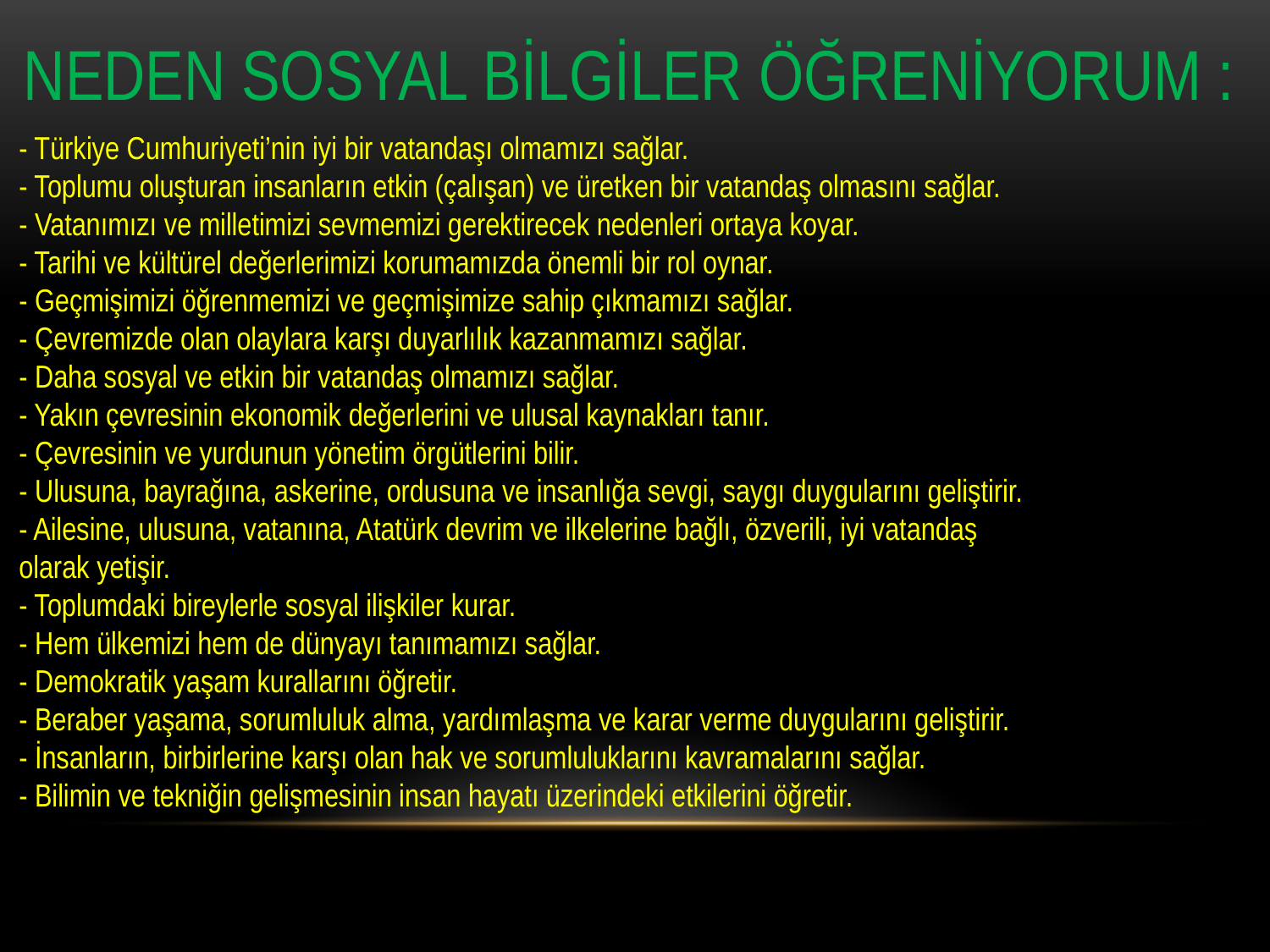

NEDEN SOSYAL BİLGİLER ÖĞRENİYORUM :
- Türkiye Cumhuriyeti’nin iyi bir vatandaşı olmamızı sağlar.
- Toplumu oluşturan insanların etkin (çalışan) ve üretken bir vatandaş olmasını sağlar.
- Vatanımızı ve milletimizi sevmemizi gerektirecek nedenleri ortaya koyar.
- Tarihi ve kültürel değerlerimizi korumamızda önemli bir rol oynar.
- Geçmişimizi öğrenmemizi ve geçmişimize sahip çıkmamızı sağlar.
- Çevremizde olan olaylara karşı duyarlılık kazanmamızı sağlar.
- Daha sosyal ve etkin bir vatandaş olmamızı sağlar.
- Yakın çevresinin ekonomik değerlerini ve ulusal kaynakları tanır.
- Çevresinin ve yurdunun yönetim örgütlerini bilir.
- Ulusuna, bayrağına, askerine, ordusuna ve insanlığa sevgi, saygı duygularını geliştirir.
- Ailesine, ulusuna, vatanına, Atatürk devrim ve ilkelerine bağlı, özverili, iyi vatandaş olarak yetişir.
- Toplumdaki bireylerle sosyal ilişkiler kurar.
- Hem ülkemizi hem de dünyayı tanımamızı sağlar.
- Demokratik yaşam kurallarını öğretir.
- Beraber yaşama, sorumluluk alma, yardımlaşma ve karar verme duygularını geliştirir.
- İnsanların, birbirlerine karşı olan hak ve sorumluluklarını kavramalarını sağlar.
- Bilimin ve tekniğin gelişmesinin insan hayatı üzerindeki etkilerini öğretir.